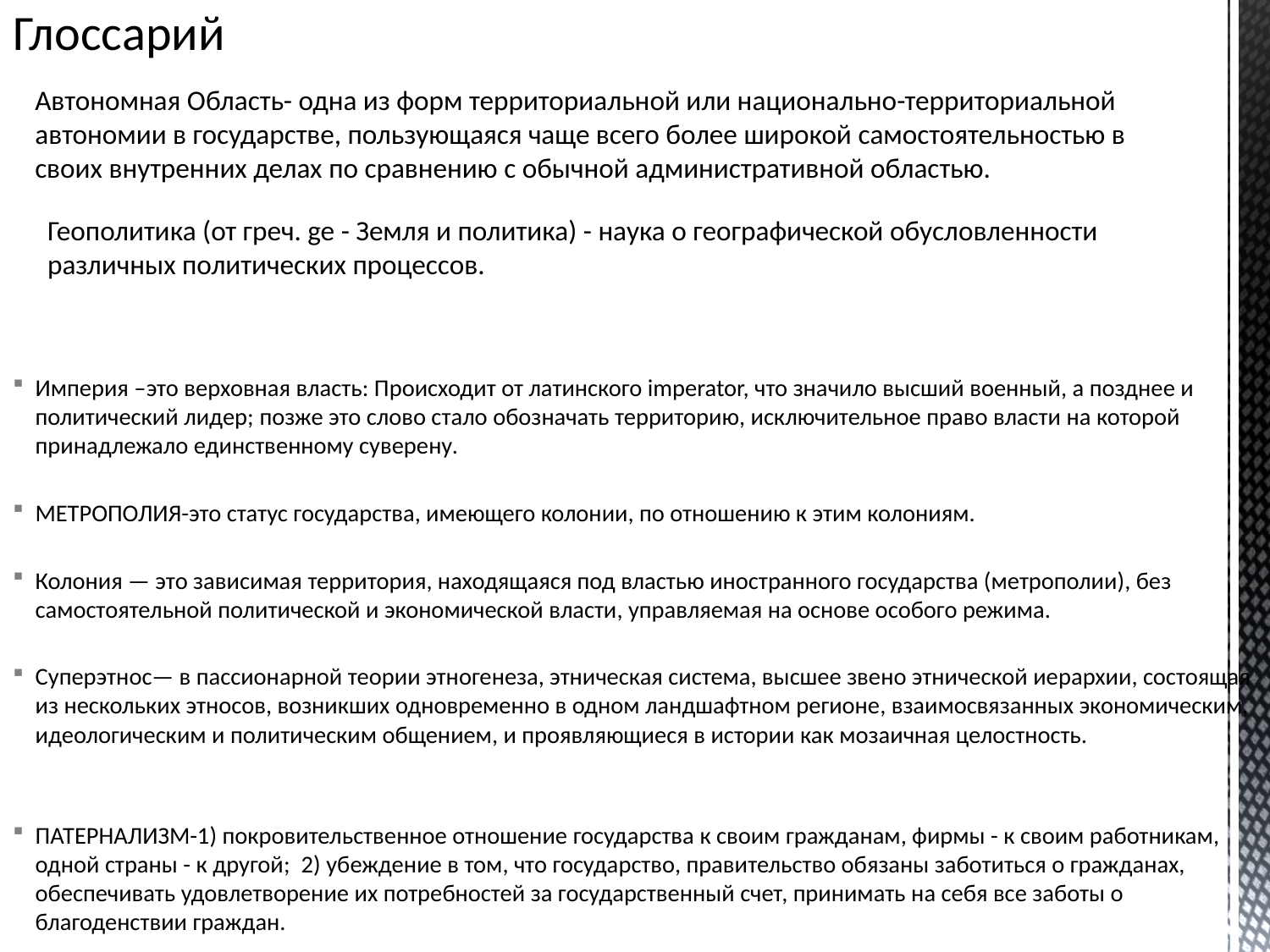

# Глоссарий
Автономная Область- одна из форм территориальной или национально-территориальной автономии в государстве, пользующаяся чаще всего более широкой самостоятельностью в своих внутренних делах по сравнению с обычной административной областью.
Геополитика (от греч. ge - Земля и политика) - наука о географической обусловленности различных политических процессов.
Империя –это верховная власть: Происходит от латинского imperator, что значило высший военный, а позднее и политический лидер; позже это слово стало обозначать территорию, исключительное право власти на которой принадлежало единственному суверену.

МЕТРОПОЛИЯ-это статус государства, имеющего колонии, по отношению к этим колониям.

Колония — это зависимая территория, находящаяся под властью иностранного государства (метрополии), без самостоятельной политической и экономической власти, управляемая на основе особого режима.

Суперэтнос— в пассионарной теории этногенеза, этническая система, высшее звено этнической иерархии, состоящая из нескольких этносов, возникших одновременно в одном ландшафтном регионе, взаимосвязанных экономическим, идеологическим и политическим общением, и проявляющиеся в истории как мозаичная целостность.

ПАТЕРНАЛИЗМ-1) покровительственное отношение государства к своим гражданам, фирмы - к своим работникам, одной страны - к другой;  2) убеждение в том, что государство, правительство обязаны заботиться о гражданах, обеспечивать удовлетворение их потребностей за государственный счет, принимать на себя все заботы о благоденствии граждан.